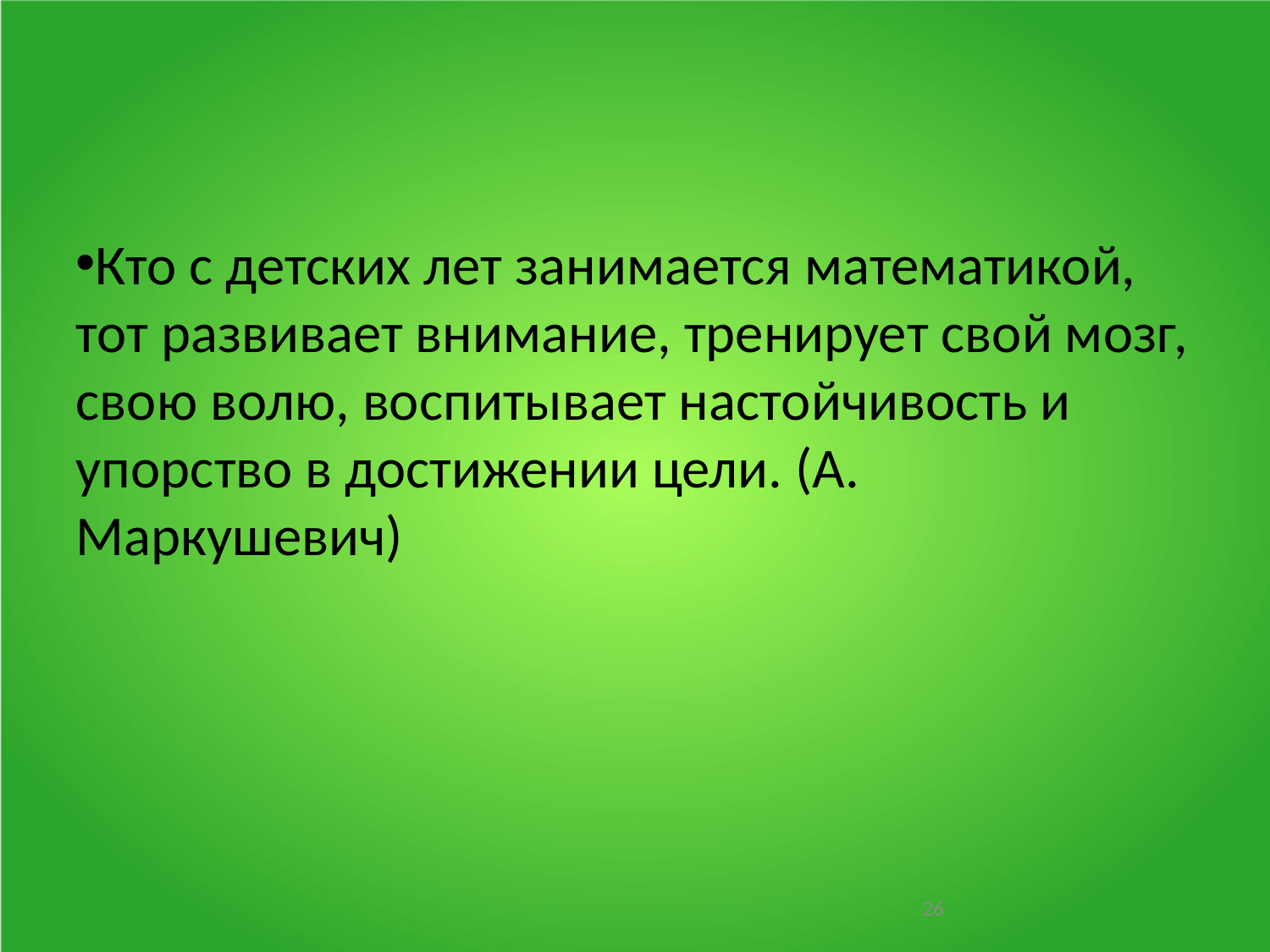

Кто с детских лет занимается математикой, тот развивает внимание, тренирует свой мозг, свою волю, воспитывает настойчивость и упорство в достижении цели. (А. Маркушевич)
26